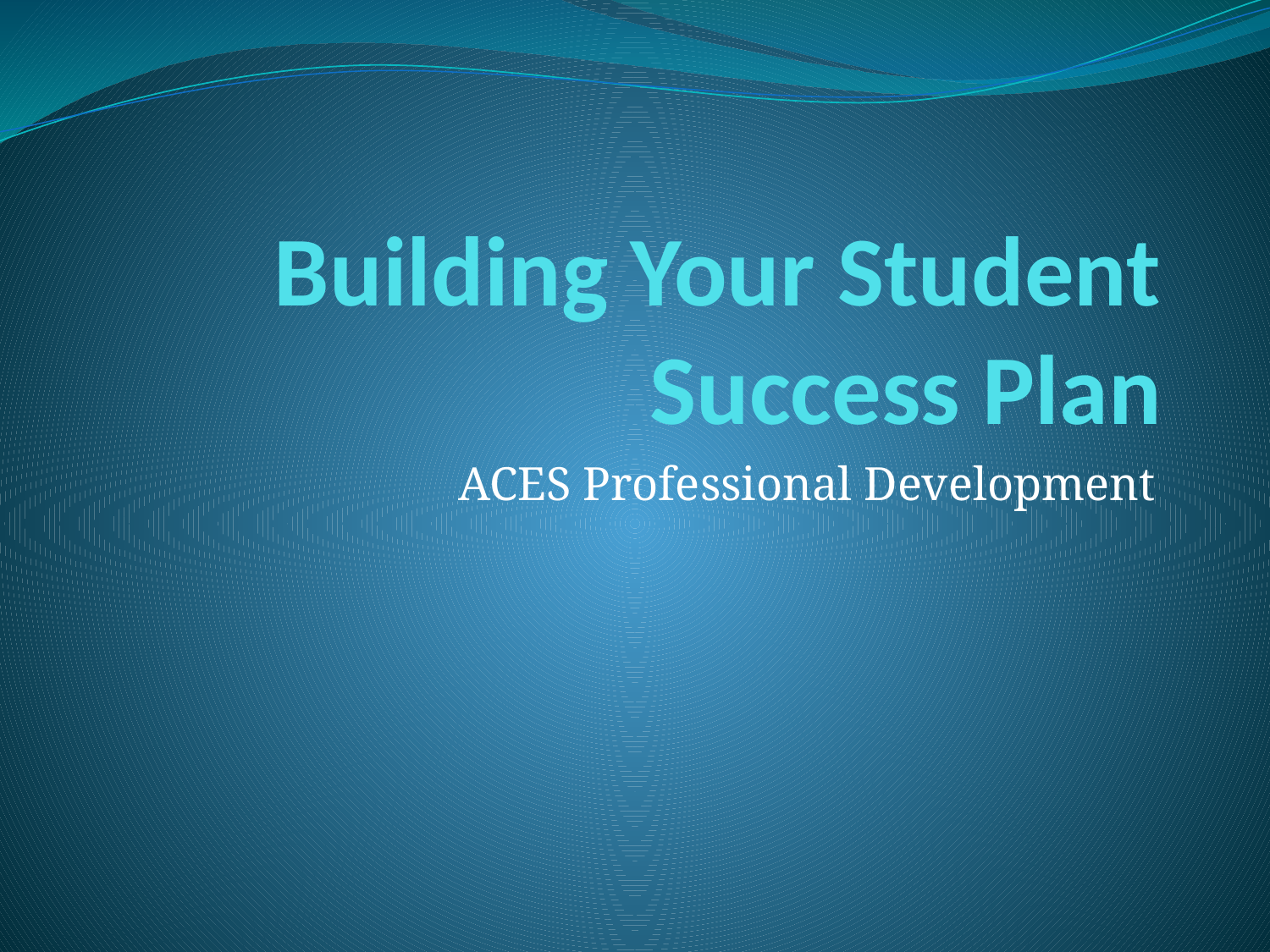

# Building Your Student Success Plan
ACES Professional Development